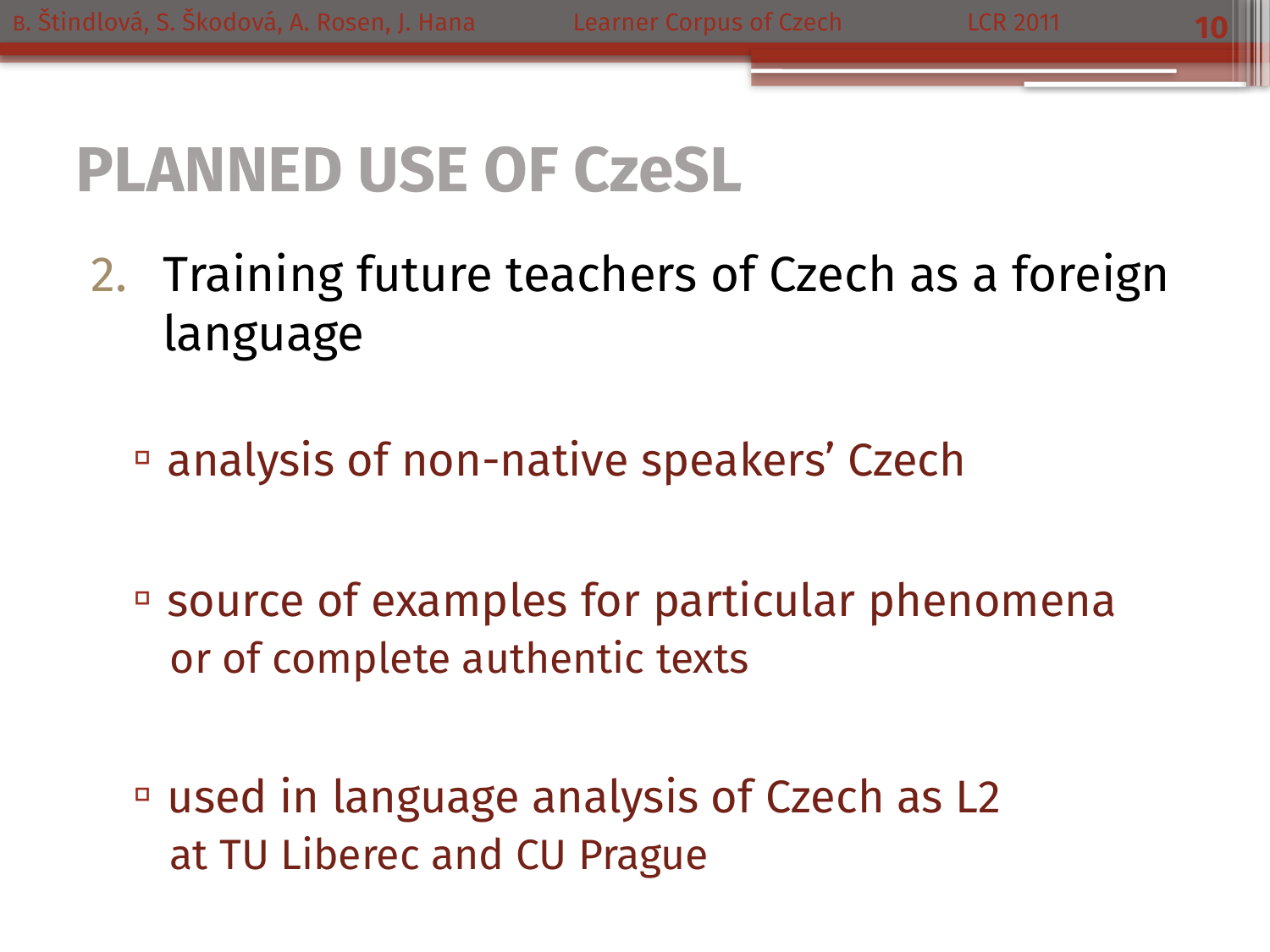

B. Štindlová, S. Škodová, A. Rosen, J. Hana	        Learner Corpus of Czech	          LCR 2011
10
# PLANNED USE OF CzeSL
Training future teachers of Czech as a foreign language

analysis of non-native speakers’ Czech

source of examples for particular phenomena
or of complete authentic texts

used in language analysis of Czech as L2
at TU Liberec and CU Prague